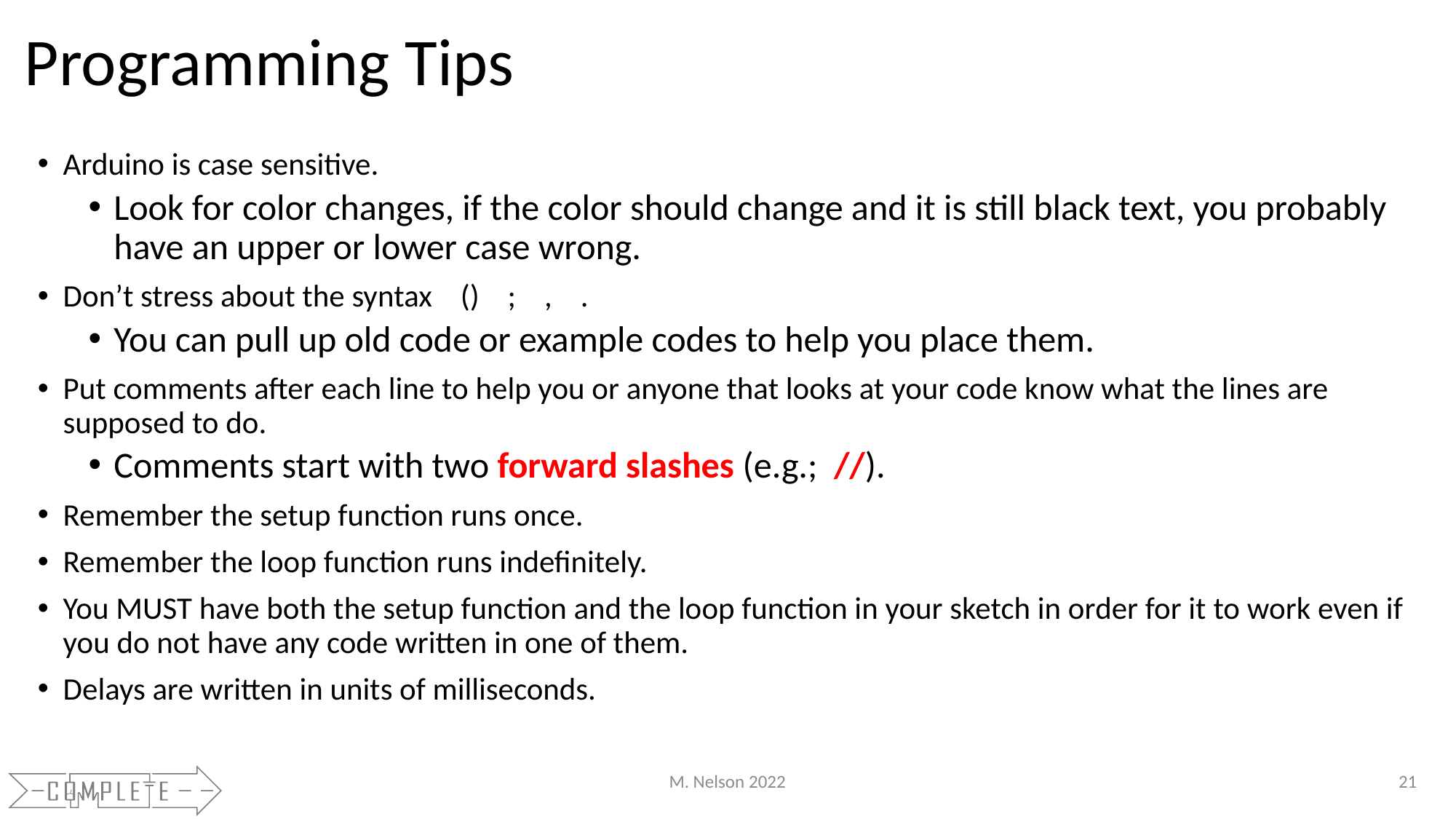

# Programming Tips
Arduino is case sensitive.
Look for color changes, if the color should change and it is still black text, you probably have an upper or lower case wrong.
Don’t stress about the syntax    ()    ;    ,    .
You can pull up old code or example codes to help you place them.
Put comments after each line to help you or anyone that looks at your code know what the lines are supposed to do.
Comments start with two forward slashes (e.g.;  //).
Remember the setup function runs once.
Remember the loop function runs indefinitely.
You MUST have both the setup function and the loop function in your sketch in order for it to work even if you do not have any code written in one of them.
Delays are written in units of milliseconds.

M. Nelson 2022
21